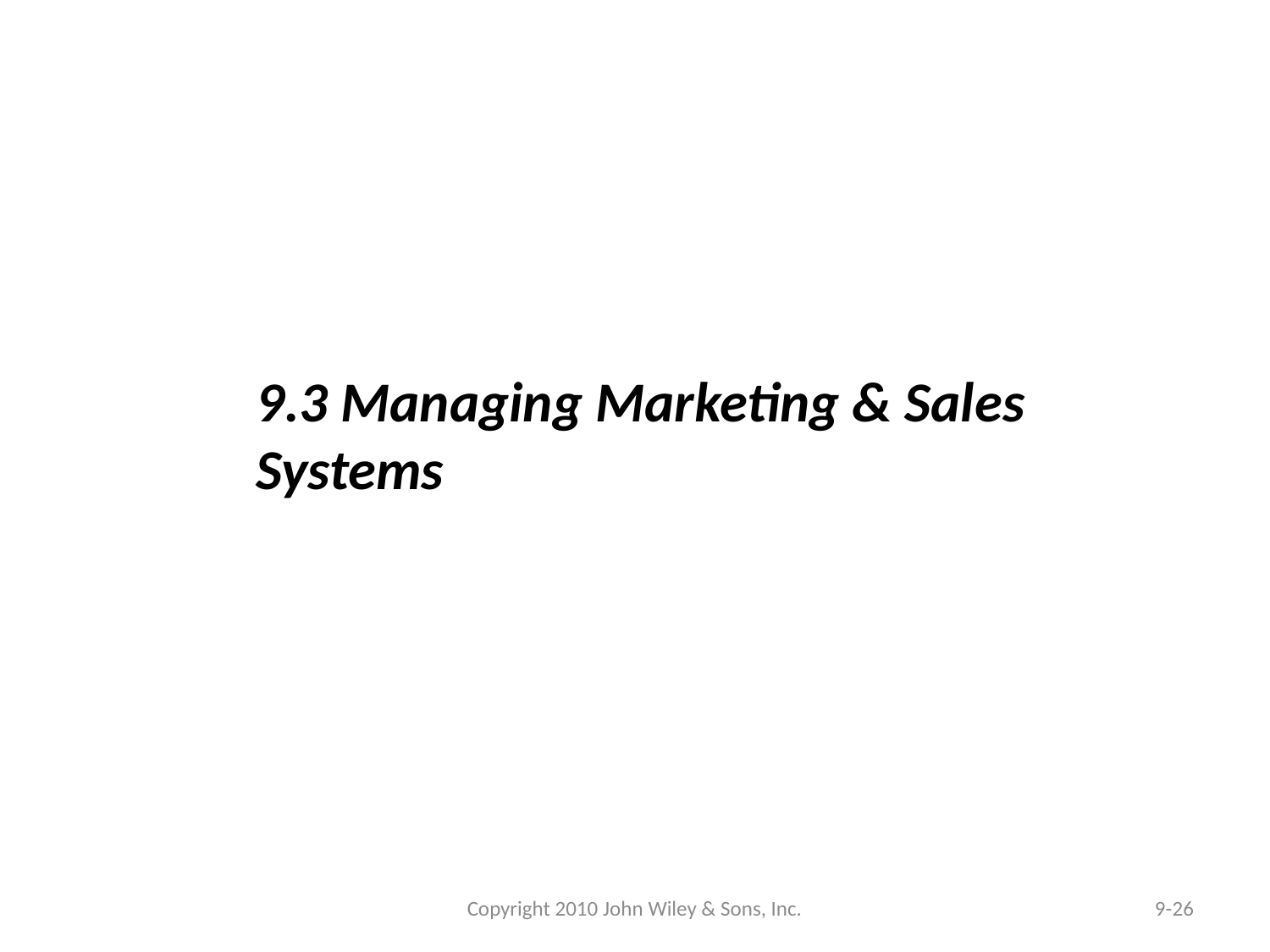

9.3 Managing Marketing & Sales Systems
Copyright 2010 John Wiley & Sons, Inc.
9-26